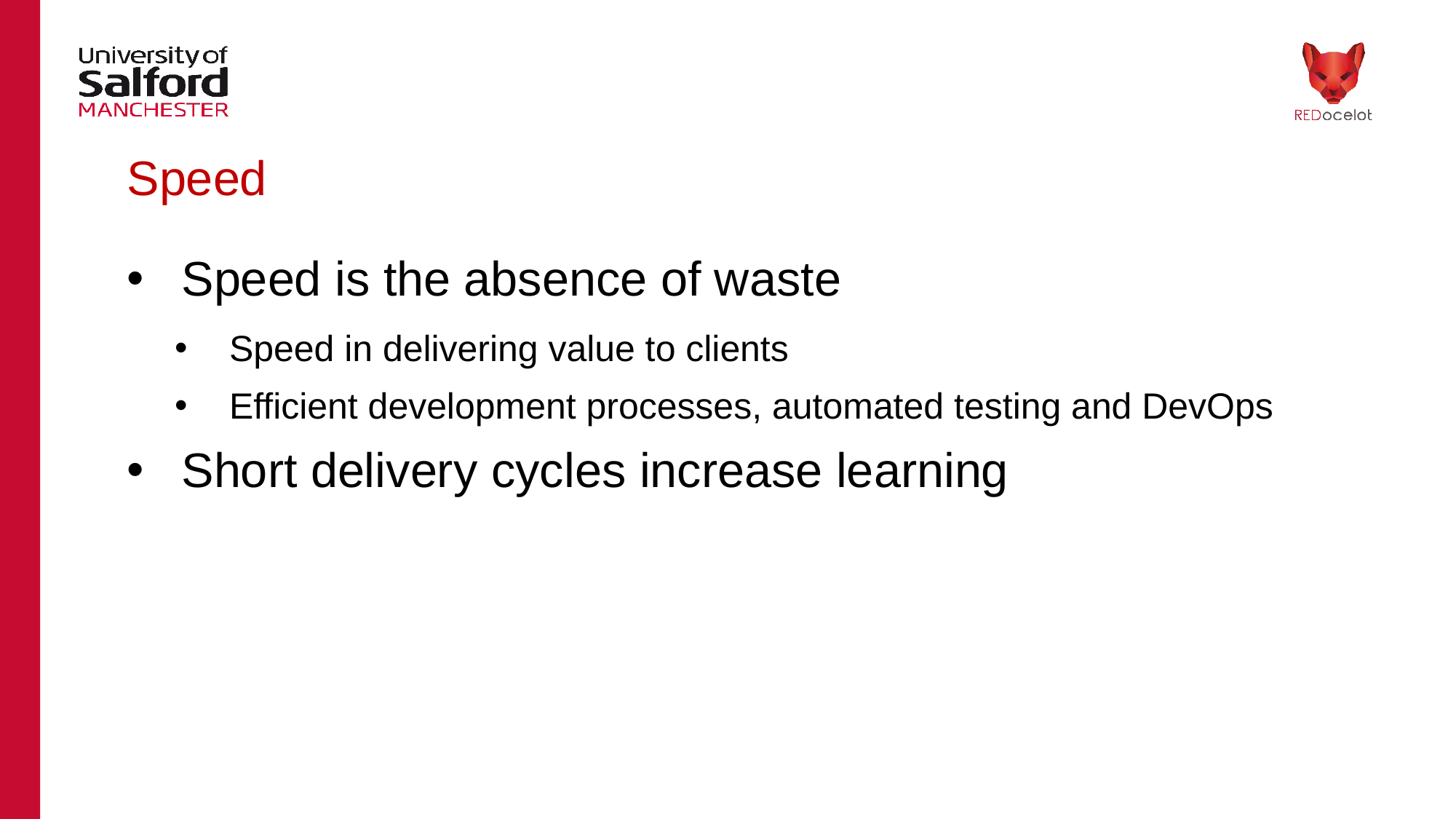

# Speed
Speed is the absence of waste
Speed in delivering value to clients
Efficient development processes, automated testing and DevOps
Short delivery cycles increase learning